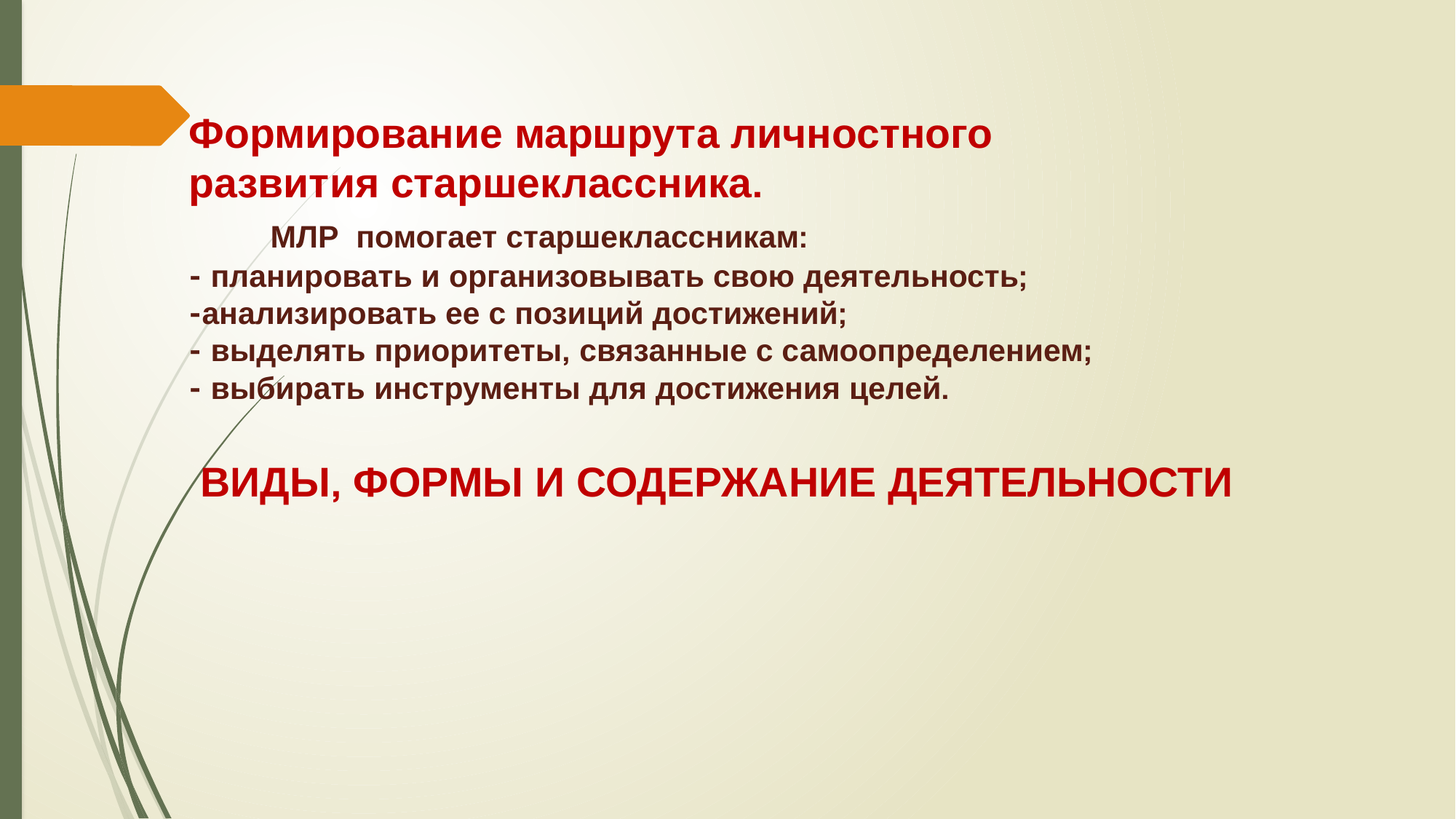

# Формирование маршрута личностного развития старшеклассника. МЛР  помогает старшеклассникам: - планировать и организовывать свою деятельность; -анализировать ее с позиций достижений; - выделять приоритеты, связанные с самоопределением; - выбирать инструменты для достижения целей. ВИДЫ, ФОРМЫ И СОДЕРЖАНИЕ ДЕЯТЕЛЬНОСТИ